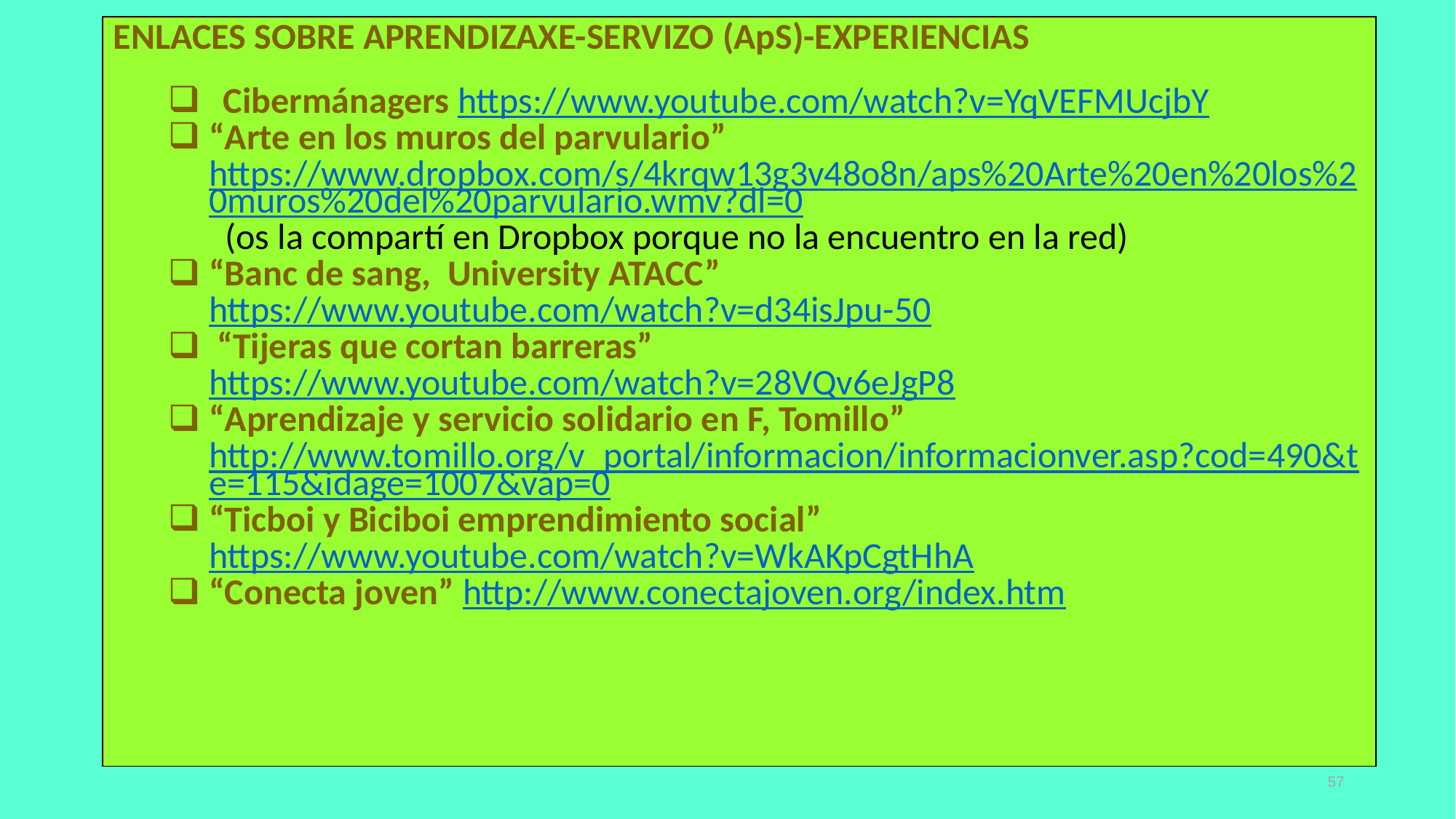

| ENLACES SOBRE APRENDIZAXE-SERVIZO (ApS)-EXPERIENCIAS Cibermánagers https://www.youtube.com/watch?v=YqVEFMUcjbY “Arte en los muros del parvulario” https://www.dropbox.com/s/4krqw13g3v48o8n/aps%20Arte%20en%20los%20muros%20del%20parvulario.wmv?dl=0 (os la compartí en Dropbox porque no la encuentro en la red) “Banc de sang, University ATACC” https://www.youtube.com/watch?v=d34isJpu-50 “Tijeras que cortan barreras” https://www.youtube.com/watch?v=28VQv6eJgP8 “Aprendizaje y servicio solidario en F, Tomillo” http://www.tomillo.org/v\_portal/informacion/informacionver.asp?cod=490&te=115&idage=1007&vap=0 “Ticboi y Biciboi emprendimiento social” https://www.youtube.com/watch?v=WkAKpCgtHhA “Conecta joven” http://www.conectajoven.org/index.htm |
| --- |
57